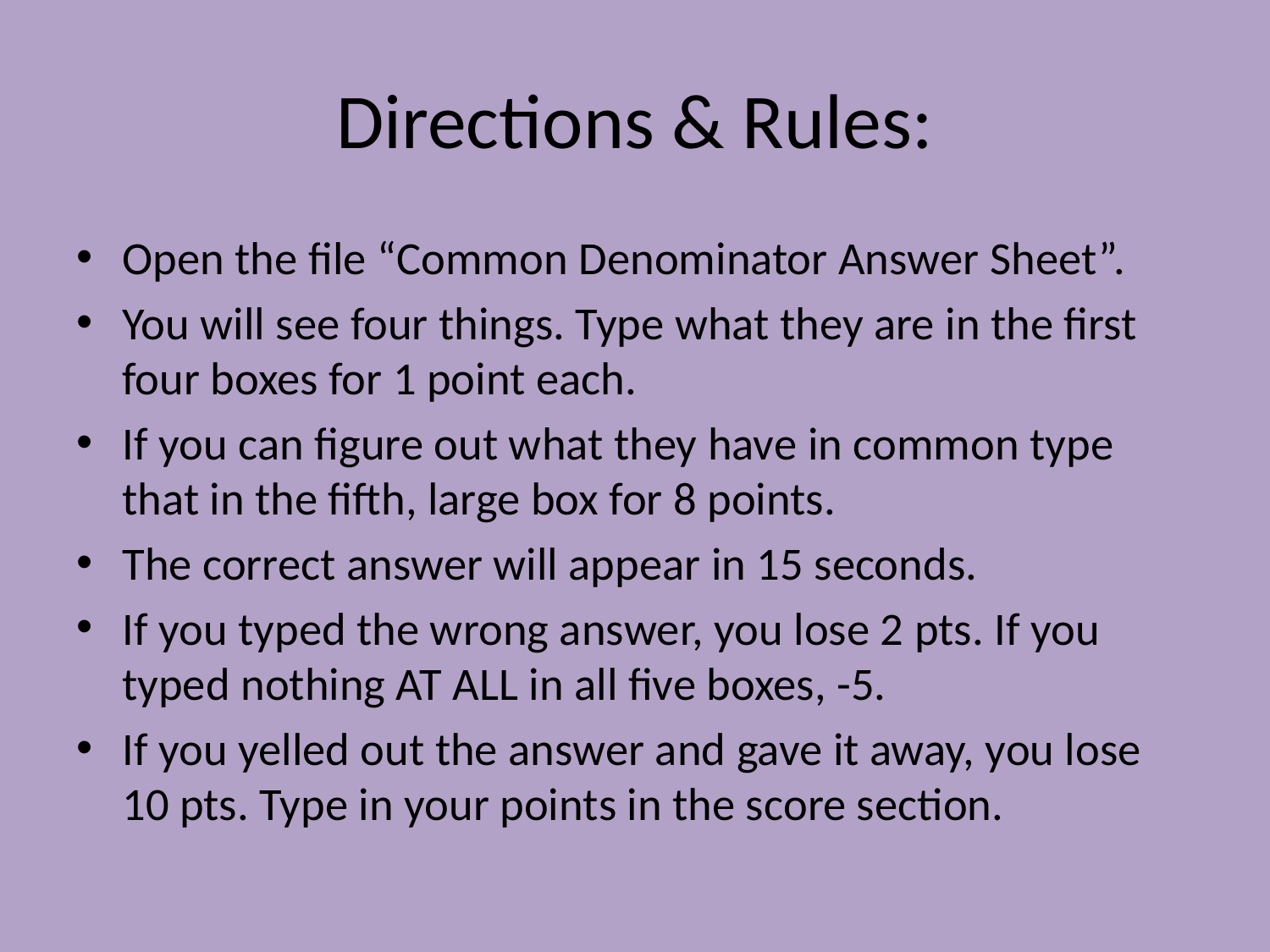

# Directions & Rules:
Open the file “Common Denominator Answer Sheet”.
You will see four things. Type what they are in the first four boxes for 1 point each.
If you can figure out what they have in common type that in the fifth, large box for 8 points.
The correct answer will appear in 15 seconds.
If you typed the wrong answer, you lose 2 pts. If you typed nothing AT ALL in all five boxes, -5.
If you yelled out the answer and gave it away, you lose 10 pts. Type in your points in the score section.